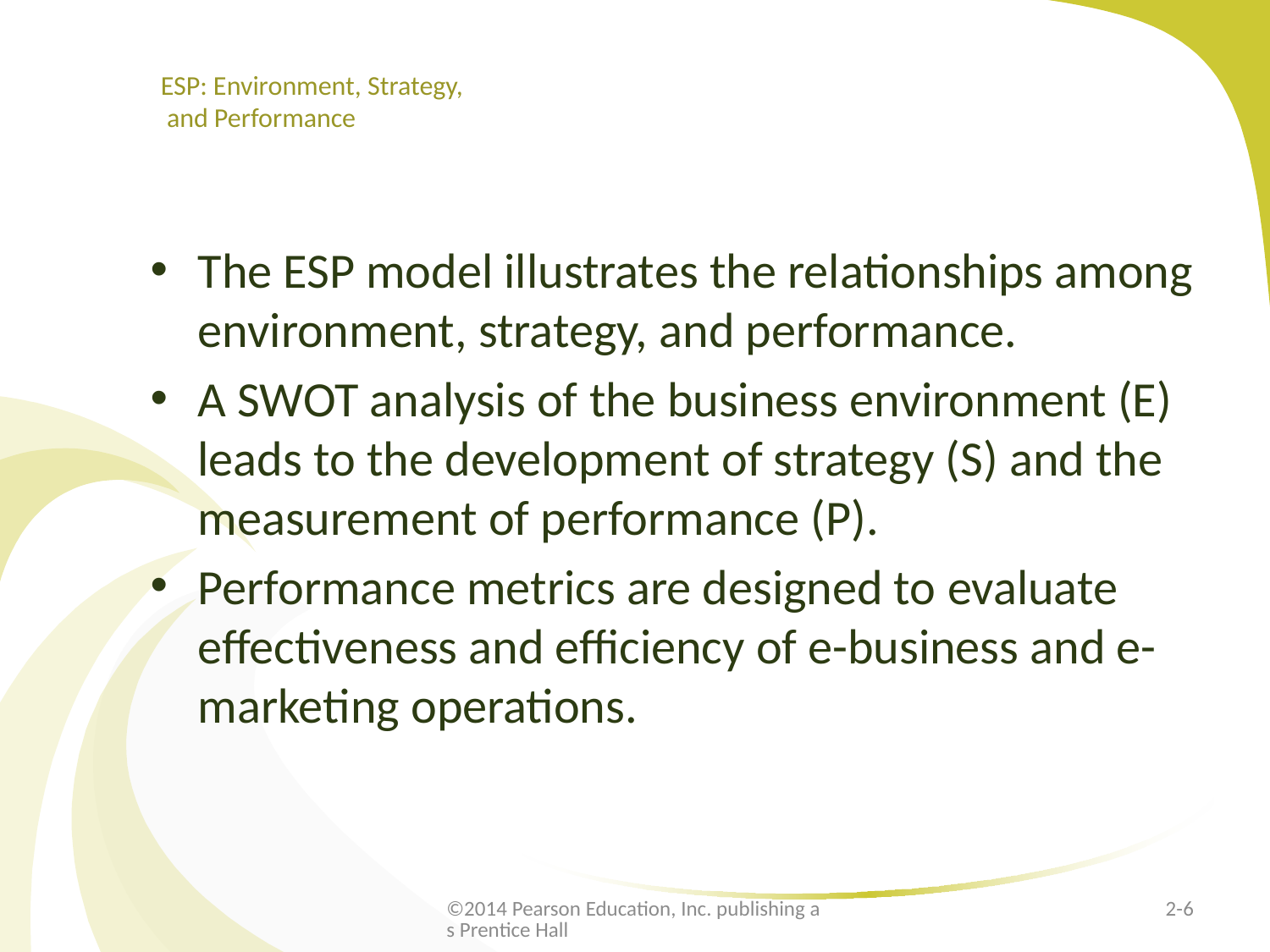

# ESP: Environment, Strategy, and Performance
The ESP model illustrates the relationships among environment, strategy, and performance.
A SWOT analysis of the business environment (E) leads to the development of strategy (S) and the measurement of performance (P).
Performance metrics are designed to evaluate effectiveness and efficiency of e-business and e-marketing operations.
©2014 Pearson Education, Inc. publishing as Prentice Hall
2-6